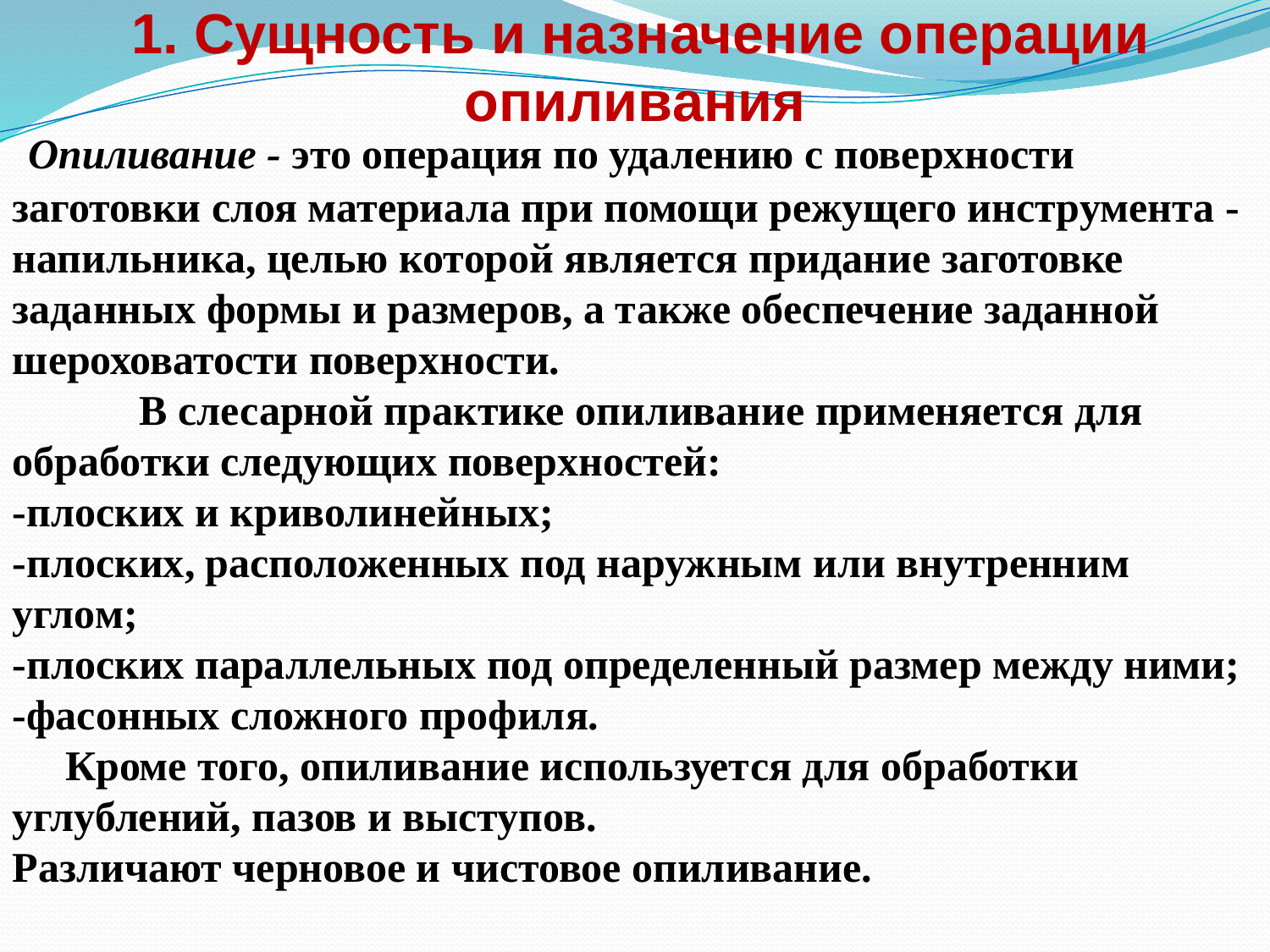

# 1. Сущность и назначение операции опиливания
 Опиливание - это операция по удалению с поверхности   заготовки слоя материала при помощи режущего инструмента - напильника, целью которой является придание заготовке заданных формы и размеров, а также обеспечение заданной шероховатости поверхности.
	В слесарной практике опиливание применяется для обработки следующих поверхностей:
-плоских и криволинейных;
-плоских, расположенных под наружным или внутренним углом;
-плоских параллельных под определенный размер между ними;
-фасонных сложного профиля.
     Кроме того, опиливание используется для обработки углублений, пазов и выступов.
Различают черновое и чистовое опиливание.